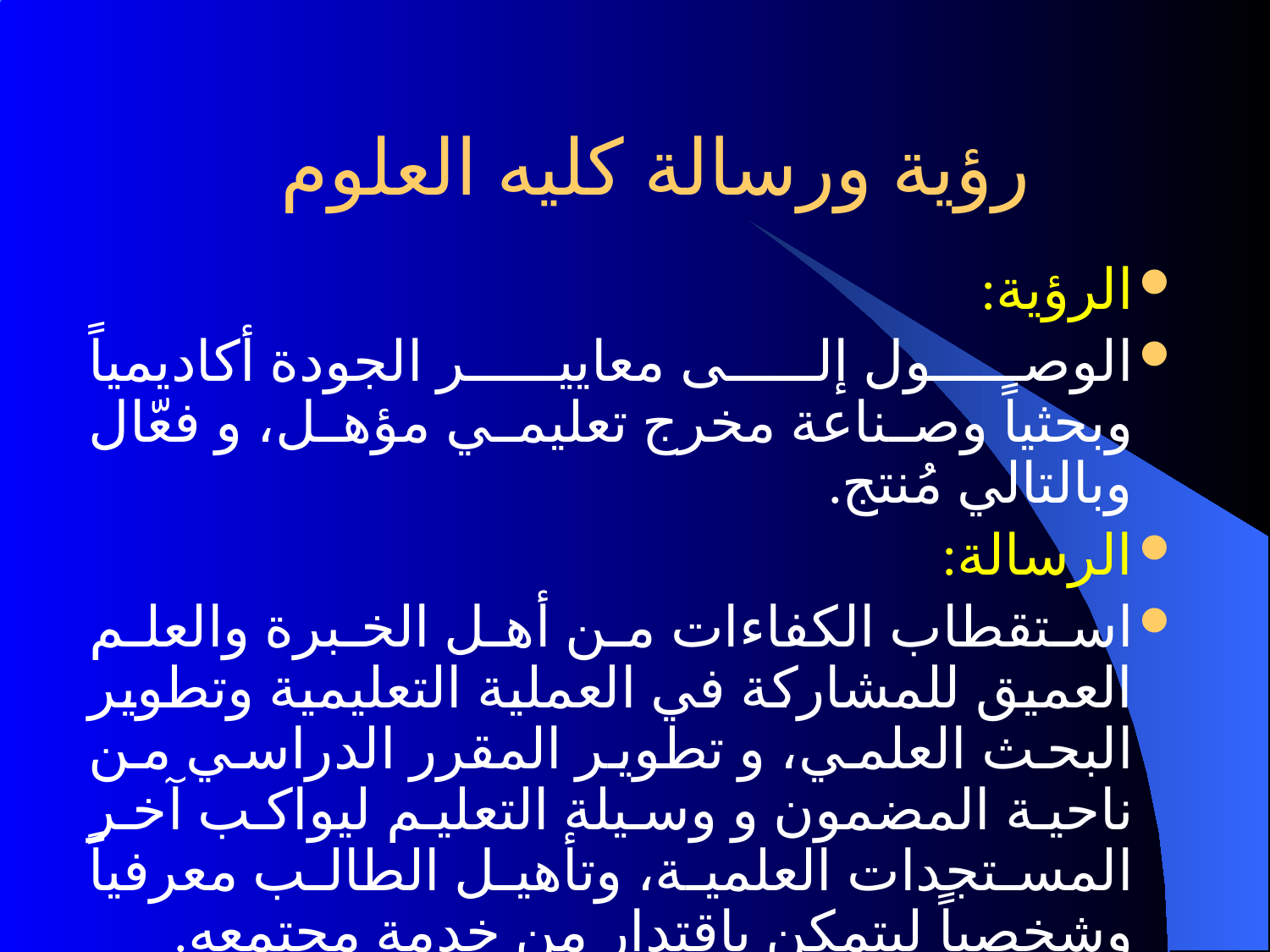

# رؤية ورسالة كليه العلوم
الرؤية:
الوصول إلى معايير الجودة أكاديمياً وبحثياً وصناعة مخرج تعليمي مؤهل، و فعّال وبالتالي مُنتج.
الرسالة:
استقطاب الكفاءات من أهل الخبرة والعلم العميق للمشاركة في العملية التعليمية وتطوير البحث العلمي، و تطوير المقرر الدراسي من ناحية المضمون و وسيلة التعليم ليواكب آخر المستجدات العلمية، وتأهيل الطالب معرفياً وشخصياً ليتمكن باقتدار من خدمة مجتمعه.